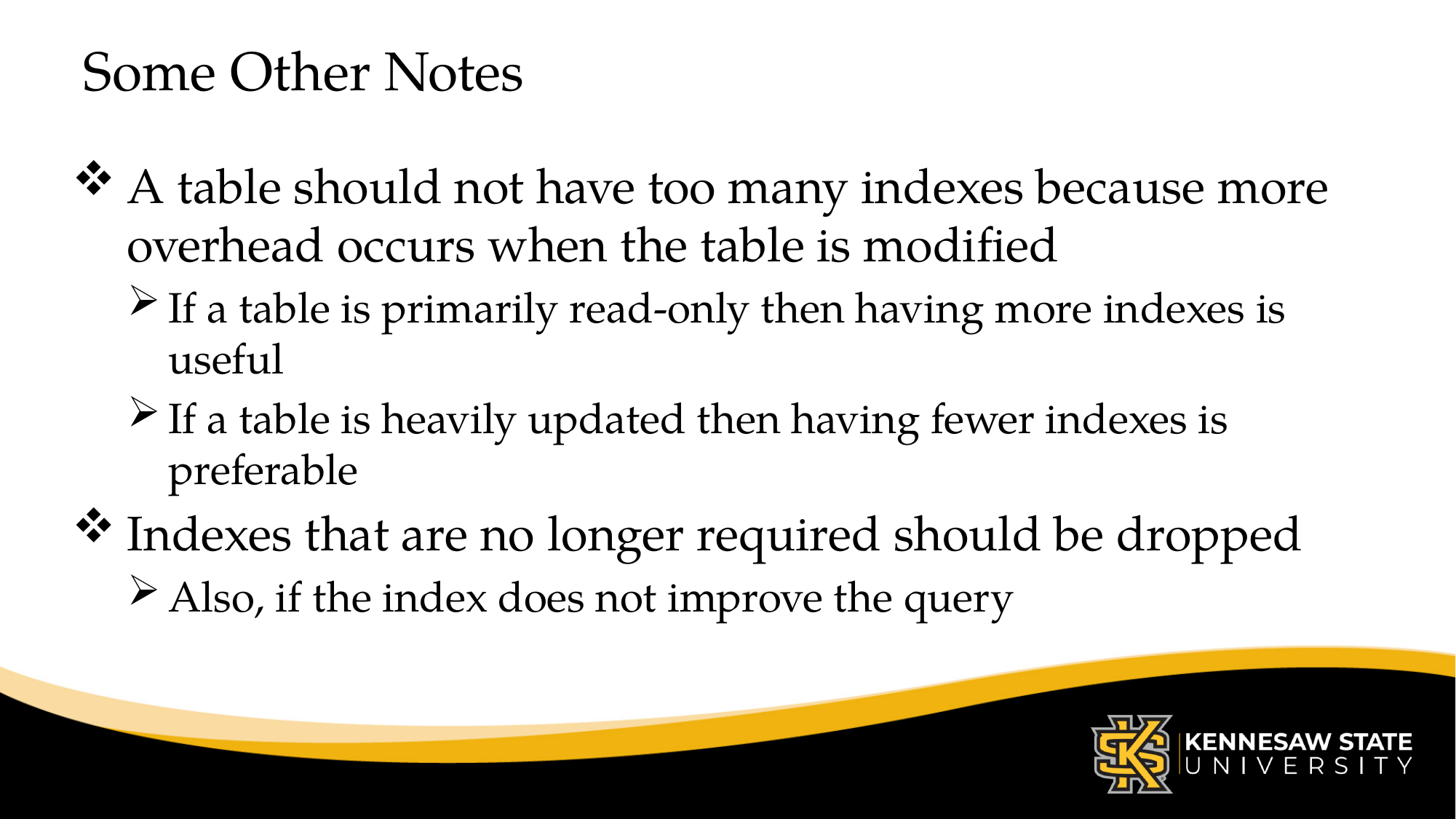

# Some Other Notes
A table should not have too many indexes because more overhead occurs when the table is modified
If a table is primarily read-only then having more indexes is useful
If a table is heavily updated then having fewer indexes is preferable
Indexes that are no longer required should be dropped
Also, if the index does not improve the query